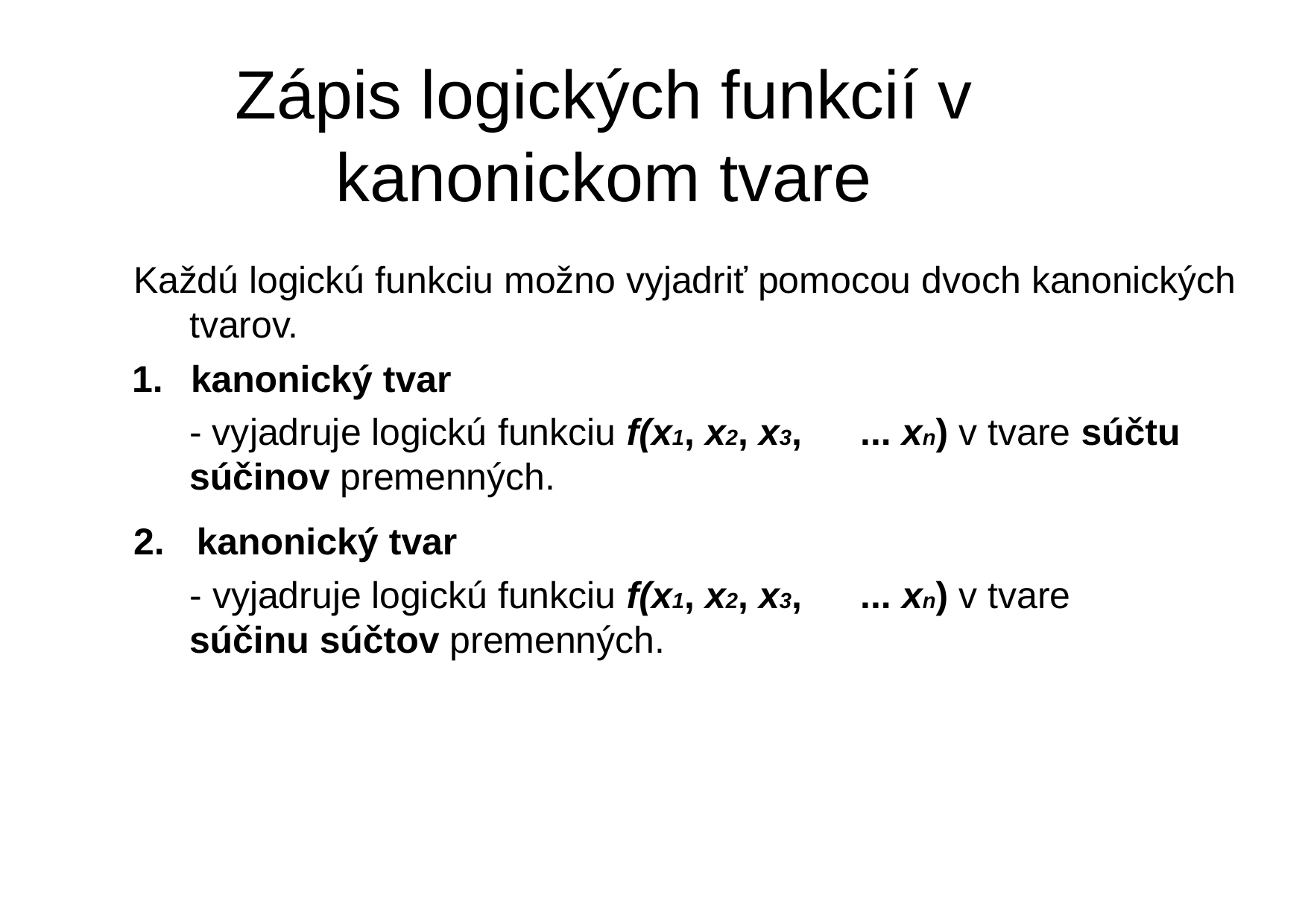

Zápis logických funkcií v kanonickom tvare
Každú logickú funkciu možno vyjadriť pomocou dvoch kanonických tvarov.

1.	kanonický tvar

- vyjadruje logickú funkciu f(x1, x2, x3,	... xn) v tvare súčtu súčinov premenných.
2.	kanonický tvar

- vyjadruje logickú funkciu f(x1, x2, x3,	... xn) v tvare súčinu súčtov premenných.